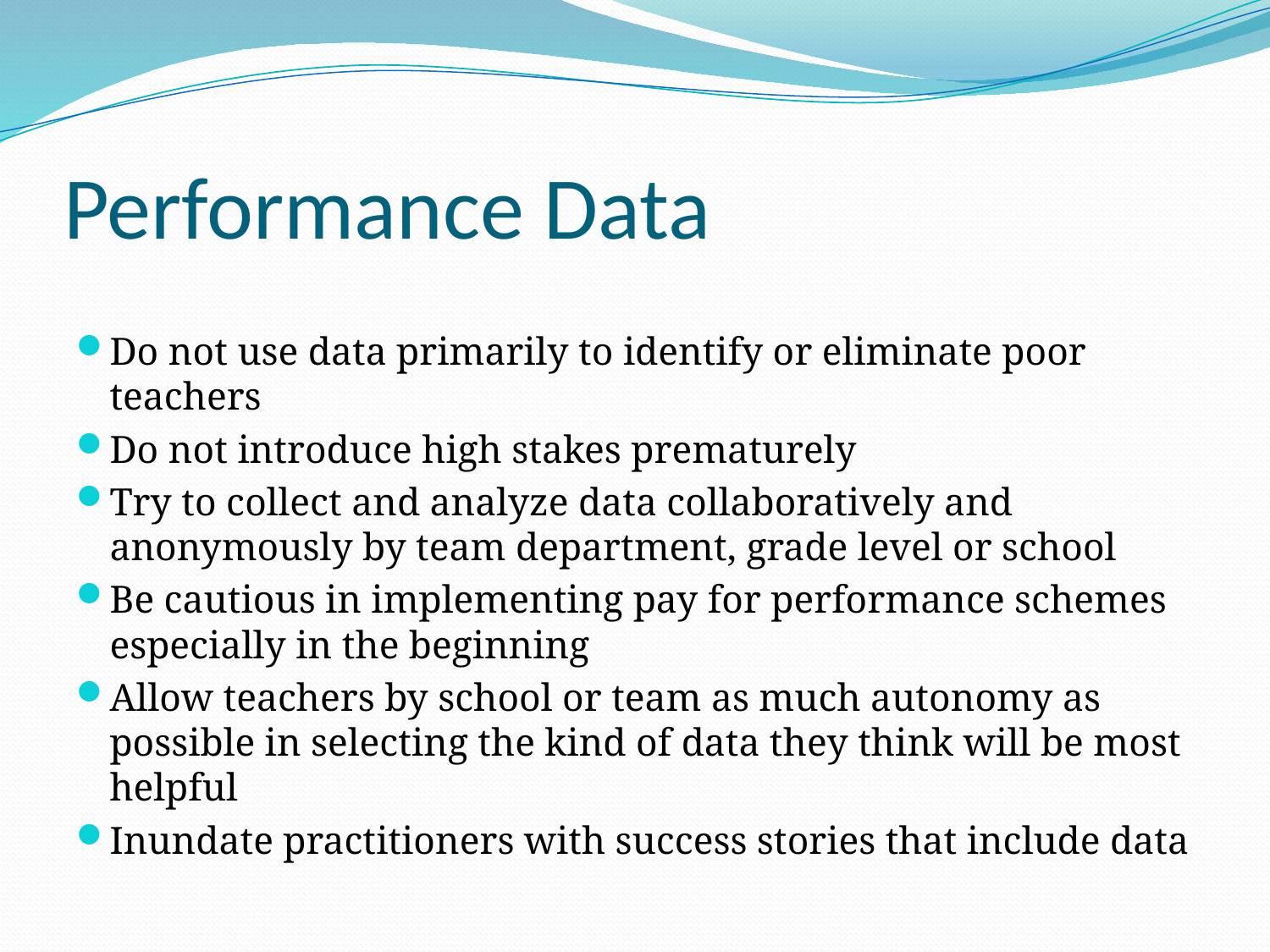

# Performance Data

Do not use data primarily to identify or eliminate poor teachers
Do not introduce high stakes prematurely
Try to collect and analyze data collaboratively and anonymously by team department, grade level or school
Be cautious in implementing pay for performance schemes especially in the beginning
Allow teachers by school or team as much autonomy as possible in selecting the kind of data they think will be most helpful
Inundate practitioners with success stories that include data